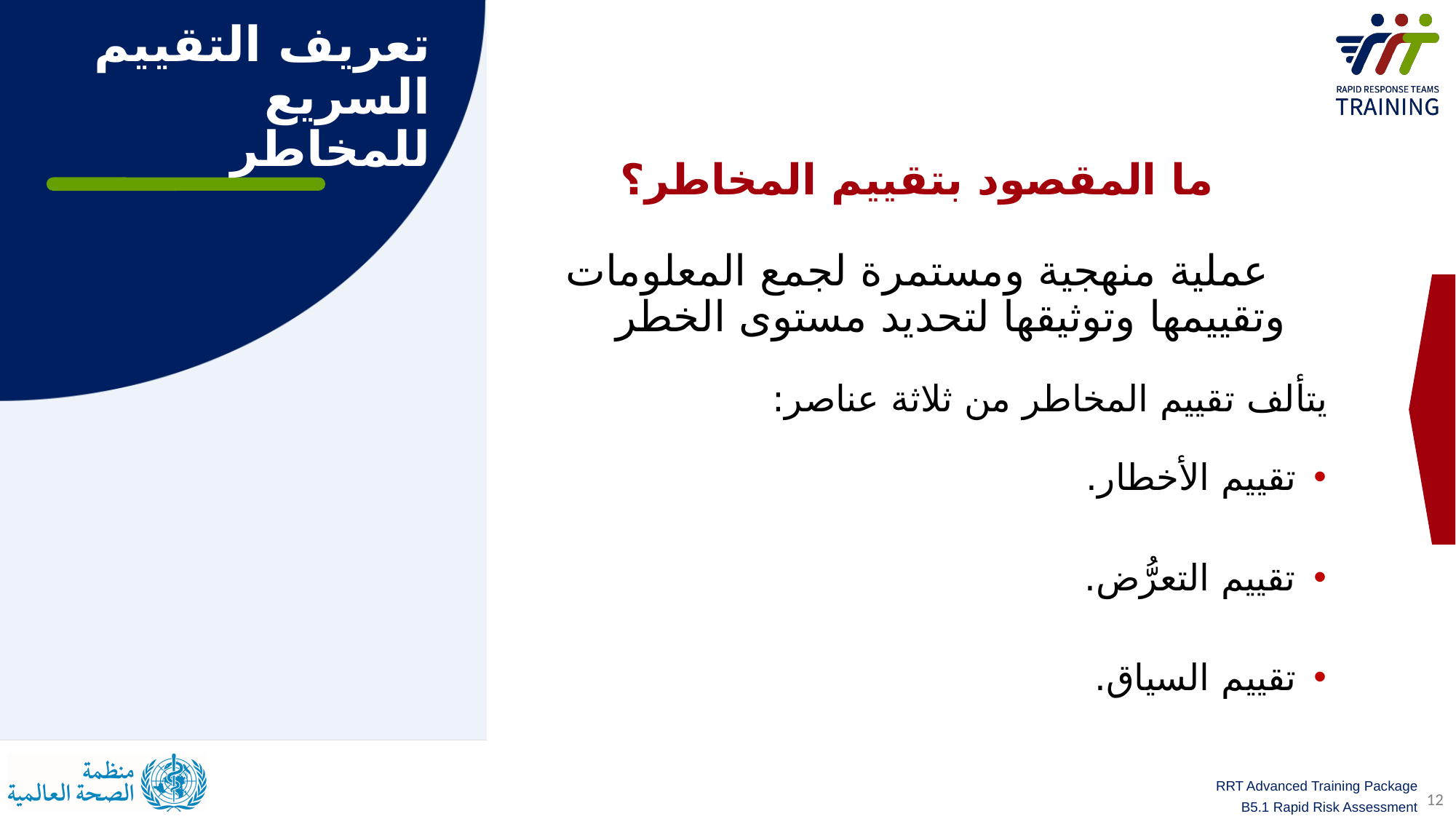

# تعريف التقييم السريع للمخاطر
ما المقصود بتقييم المخاطر؟

عملية منهجية ومستمرة لجمع المعلومات وتقييمها وتوثيقها لتحديد مستوى الخطر

يتألف تقييم المخاطر من ثلاثة عناصر:

تقييم الأخطار.

تقييم التعرُّض.

تقييم السياق.